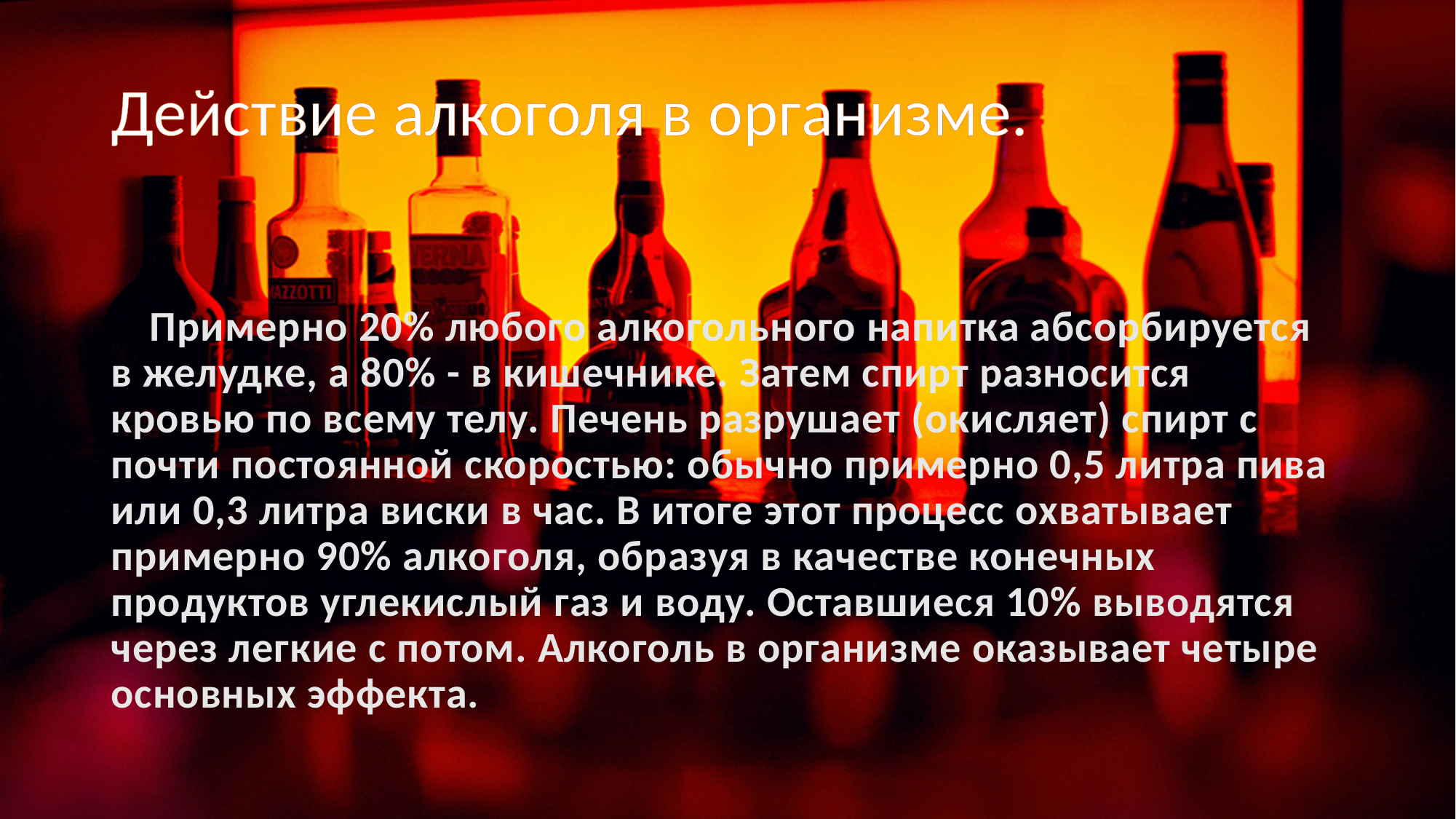

# Действие алкоголя в организме.
    Примерно 20% любого алкогольного напитка абсорбируется в желудке, а 80% - в кишечнике. Затем спирт разносится кровью по всему телу. Печень разрушает (окисляет) спирт с почти постоянной скоростью: обычно примерно 0,5 литра пива или 0,3 литра виски в час. В итоге этот процесс охватывает примерно 90% алкоголя, образуя в качестве конечных продуктов углекислый газ и воду. Оставшиеся 10% выводятся через легкие с потом. Алкоголь в организме оказывает четыре основных эффекта.